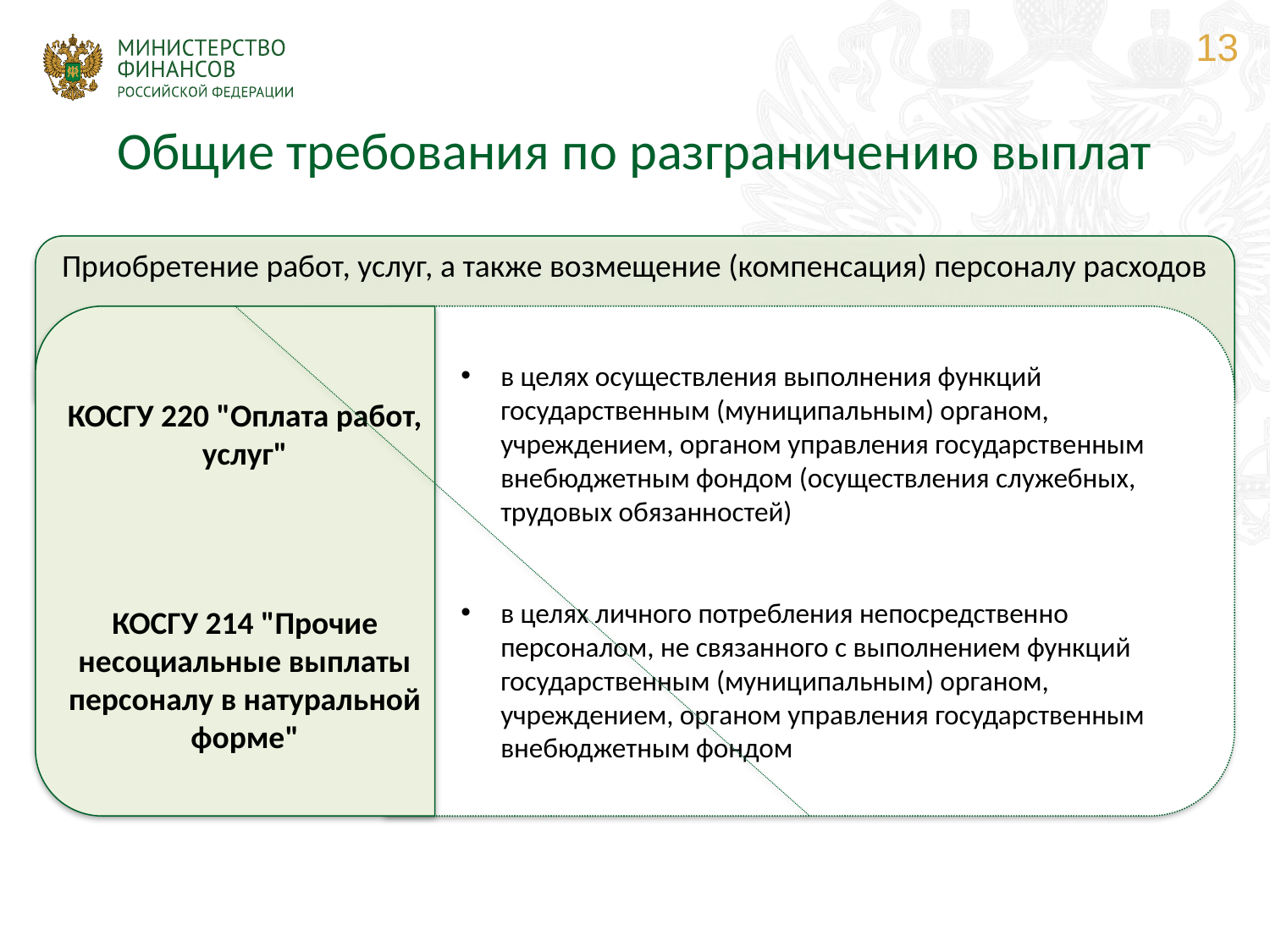

13
# Общие требования по разграничению выплат
Приобретение работ, услуг, а также возмещение (компенсация) персоналу расходов

в целях осуществления выполнения функций государственным (муниципальным) органом, учреждением, органом управления государственным внебюджетным фондом (осуществления служебных, трудовых обязанностей)

в целях личного потребления непосредственно персоналом, не связанного с выполнением функций государственным (муниципальным) органом, учреждением, органом управления государственным внебюджетным фондом

КОСГУ 220 "Оплата работ, услуг"

КОСГУ 214 "Прочие несоциальные выплаты персоналу в натуральной форме"